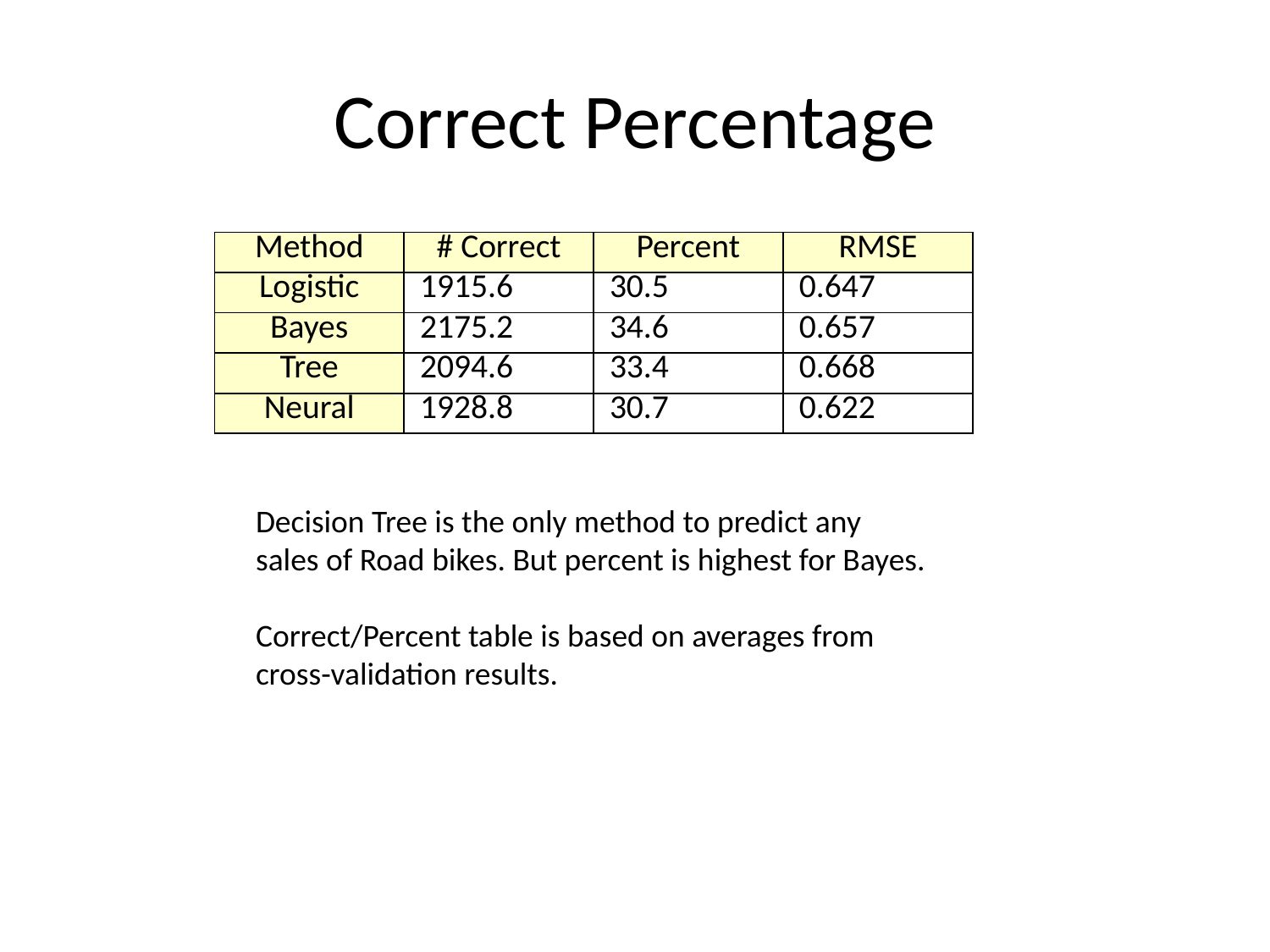

# Correct Percentage
| Method | # Correct | Percent | RMSE |
| --- | --- | --- | --- |
| Logistic | 1915.6 | 30.5 | 0.647 |
| Bayes | 2175.2 | 34.6 | 0.657 |
| Tree | 2094.6 | 33.4 | 0.668 |
| Neural | 1928.8 | 30.7 | 0.622 |
Decision Tree is the only method to predict any sales of Road bikes. But percent is highest for Bayes.

Correct/Percent table is based on averages from cross-validation results.